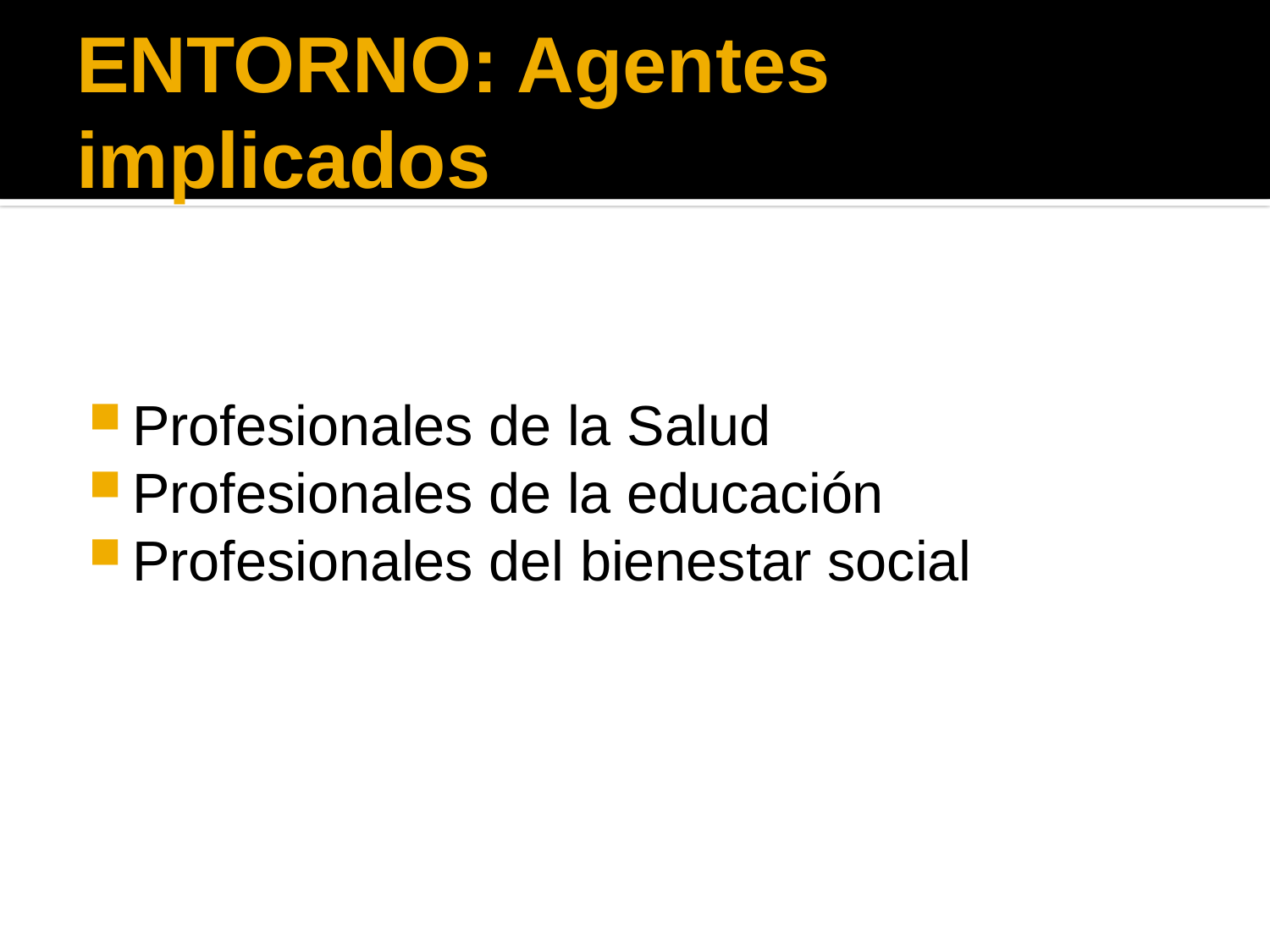

# ENTORNO: Agentes implicados
Profesionales de la Salud
Profesionales de la educación
Profesionales del bienestar social